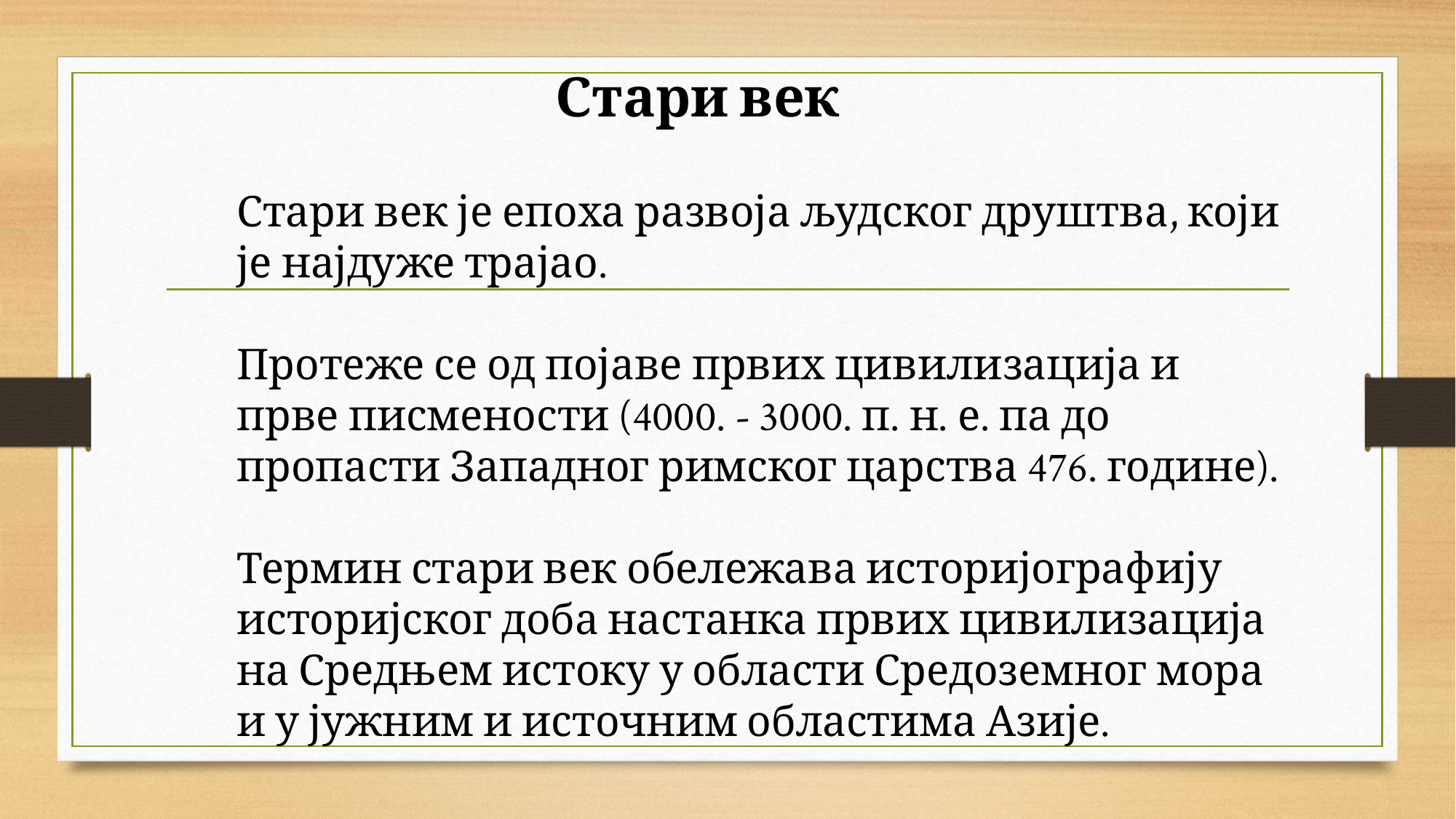

Стари век

Стари век је епоха развоја људског друштва, који је најдуже трајао.

Протеже се од појаве првих цивилизација и прве писмености (4000. - 3000. п. н. е. па до пропасти Западног римског царства 476. године).

Термин стари век обележава историјографију историјског доба настанка првих цивилизација на Средњем истоку у области Средоземног мора и у јужним и источним областима Азије.